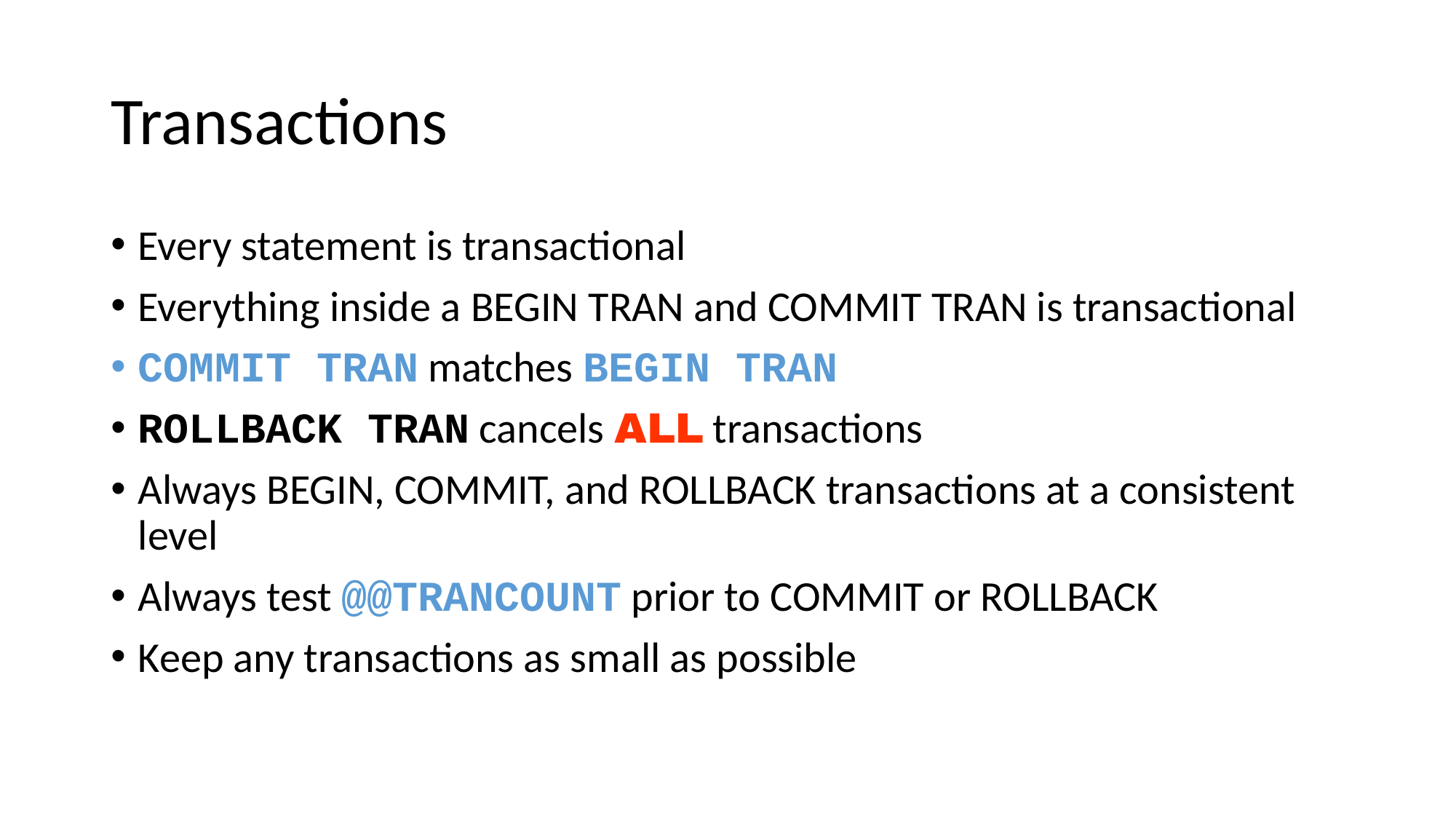

# Transactions
Every statement is transactional
Everything inside a BEGIN TRAN and COMMIT TRAN is transactional
COMMIT TRAN matches BEGIN TRAN
ROLLBACK TRAN cancels ALL transactions
Always BEGIN, COMMIT, and ROLLBACK transactions at a consistent level
Always test @@TRANCOUNT prior to COMMIT or ROLLBACK
Keep any transactions as small as possible